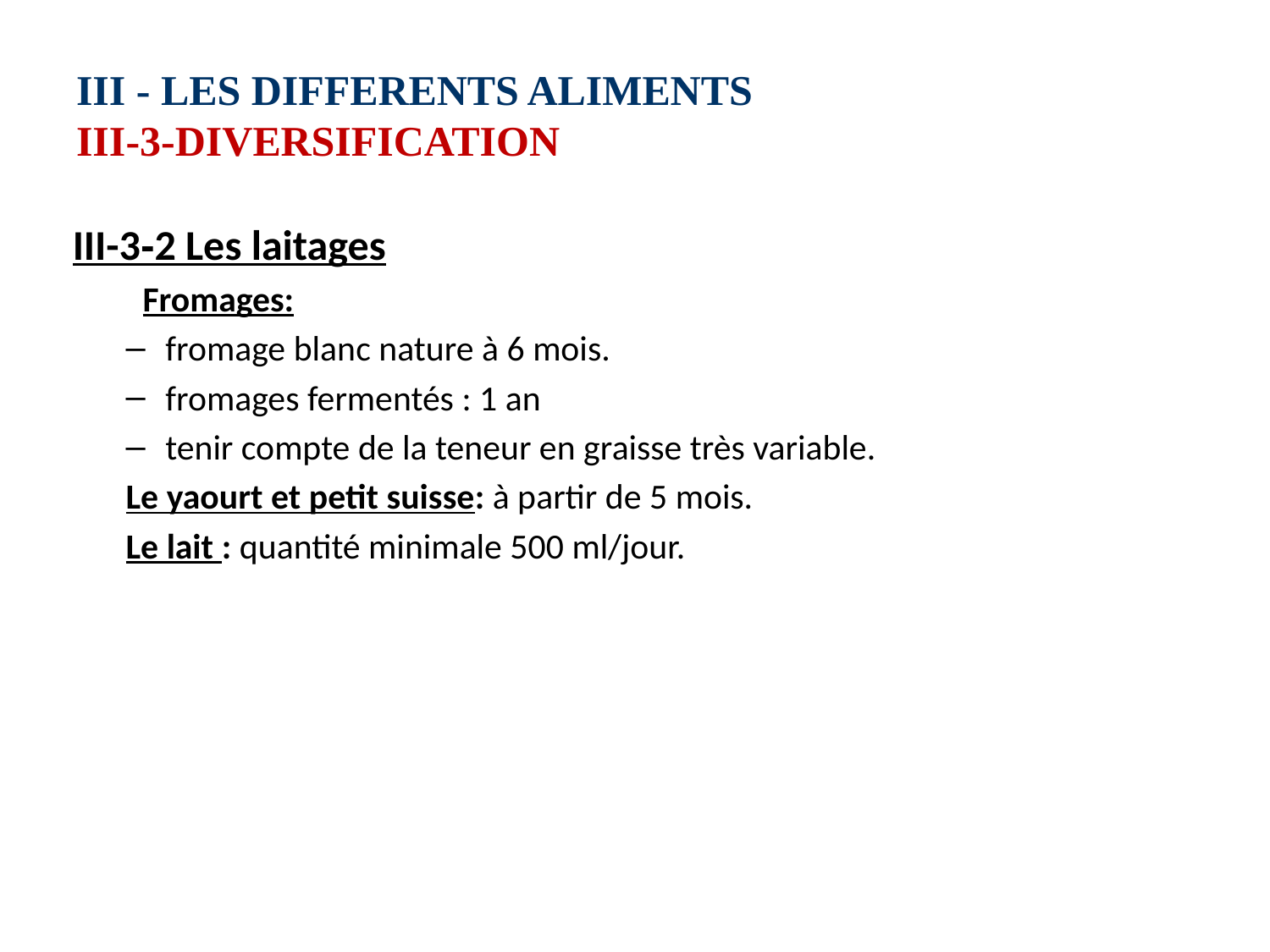

# III ‑ LES DIFFERENTS ALIMENTS III-3‑DIVERSIFICATION
 III-3‑2 Les laitages
          Fromages:
fromage blanc nature à 6 mois.
fromages fermentés : 1 an
tenir compte de la teneur en graisse très variable.
Le yaourt et petit suisse: à partir de 5 mois.
Le lait : quantité minimale 500 ml/jour.